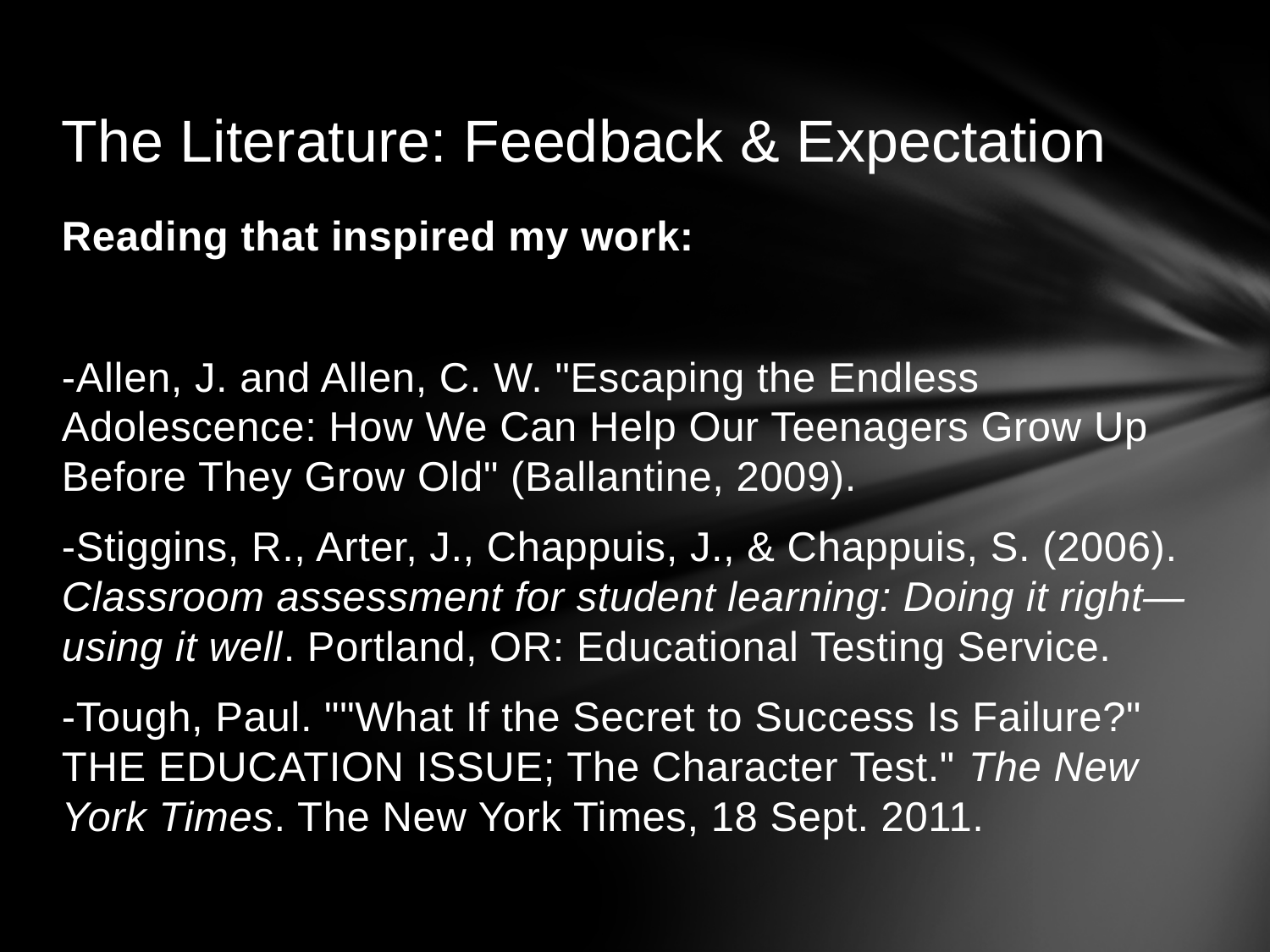

# The Literature: Feedback & Expectation
Reading that inspired my work:

-Allen, J. and Allen, C. W. "Escaping the Endless Adolescence: How We Can Help Our Teenagers Grow Up Before They Grow Old" (Ballantine, 2009).
-Stiggins, R., Arter, J., Chappuis, J., & Chappuis, S. (2006). Classroom assessment for student learning: Doing it right—using it well. Portland, OR: Educational Testing Service.
-Tough, Paul. ""What If the Secret to Success Is Failure?" THE EDUCATION ISSUE; The Character Test." The New York Times. The New York Times, 18 Sept. 2011.